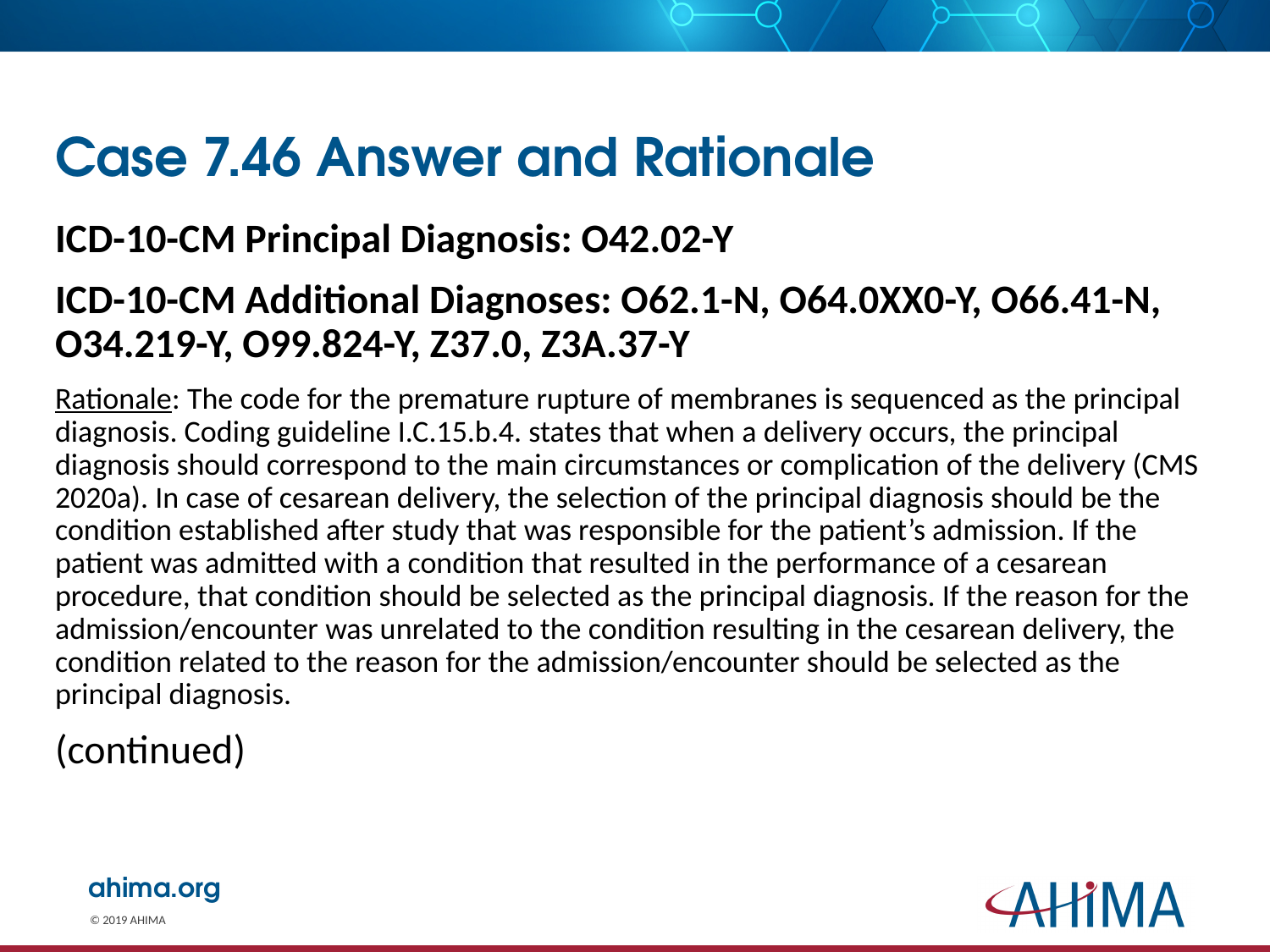

# Case 7.46 Answer and Rationale
ICD-10-CM Principal Diagnosis: O42.02-Y
ICD-10-CM Additional Diagnoses: O62.1-N, O64.0XX0-Y, O66.41-N, O34.219-Y, O99.824-Y, Z37.0, Z3A.37-Y
Rationale: The code for the premature rupture of membranes is sequenced as the principal diagnosis. Coding guideline I.C.15.b.4. states that when a delivery occurs, the principal diagnosis should correspond to the main circumstances or complication of the delivery (CMS 2020a). In case of cesarean delivery, the selection of the principal diagnosis should be the condition established after study that was responsible for the patient’s admission. If the patient was admitted with a condition that resulted in the performance of a cesarean procedure, that condition should be selected as the principal diagnosis. If the reason for the admission/encounter was unrelated to the condition resulting in the cesarean delivery, the condition related to the reason for the admission/encounter should be selected as the principal diagnosis.
(continued)